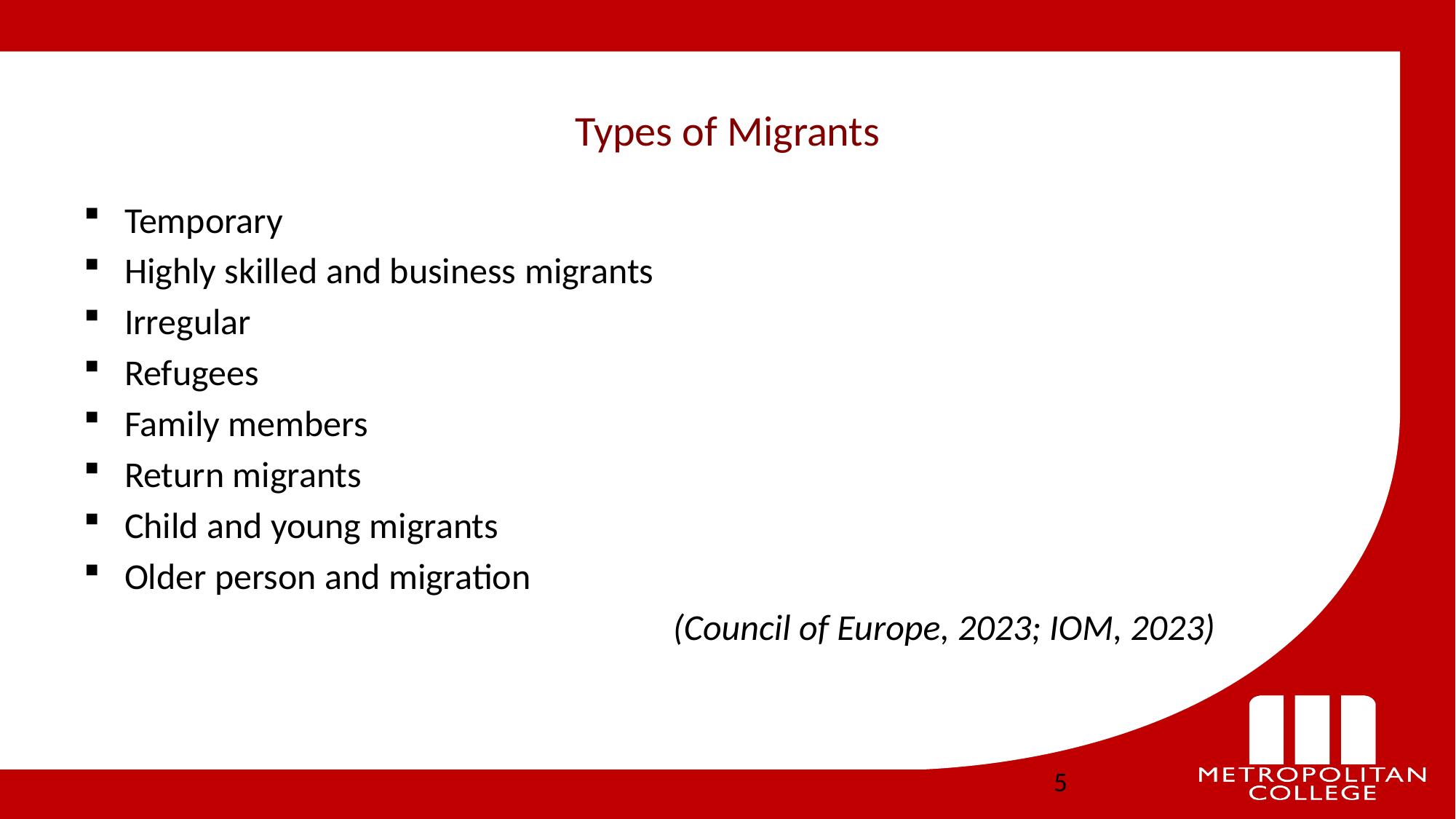

# Types of Migrants
Temporary
Highly skilled and business migrants
Irregular
Refugees
Family members
Return migrants
Child and young migrants
Older person and migration
                                                                        (Council of Europe, 2023; IOM, 2023)
5